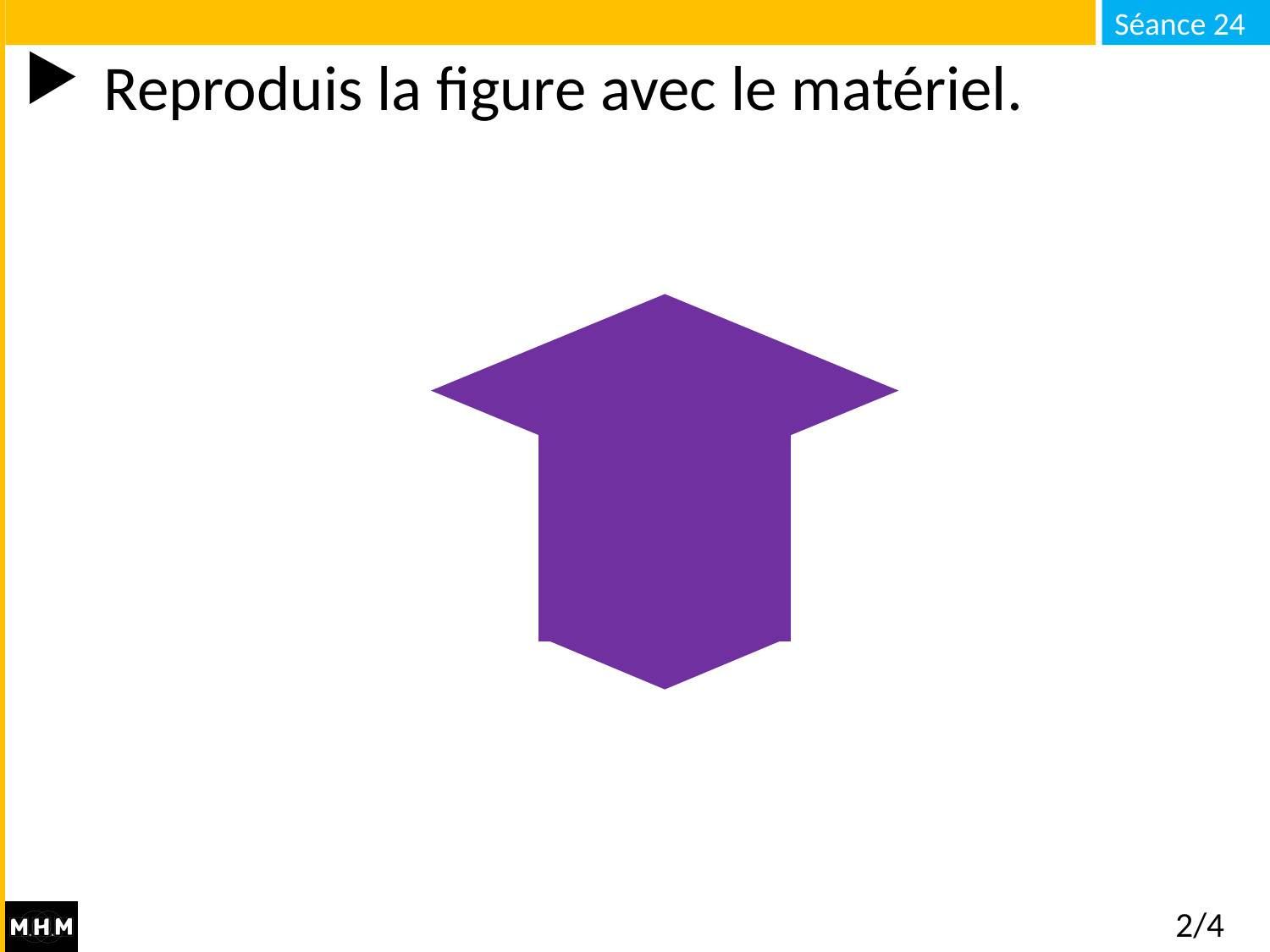

# Reproduis la figure avec le matériel.

2/4